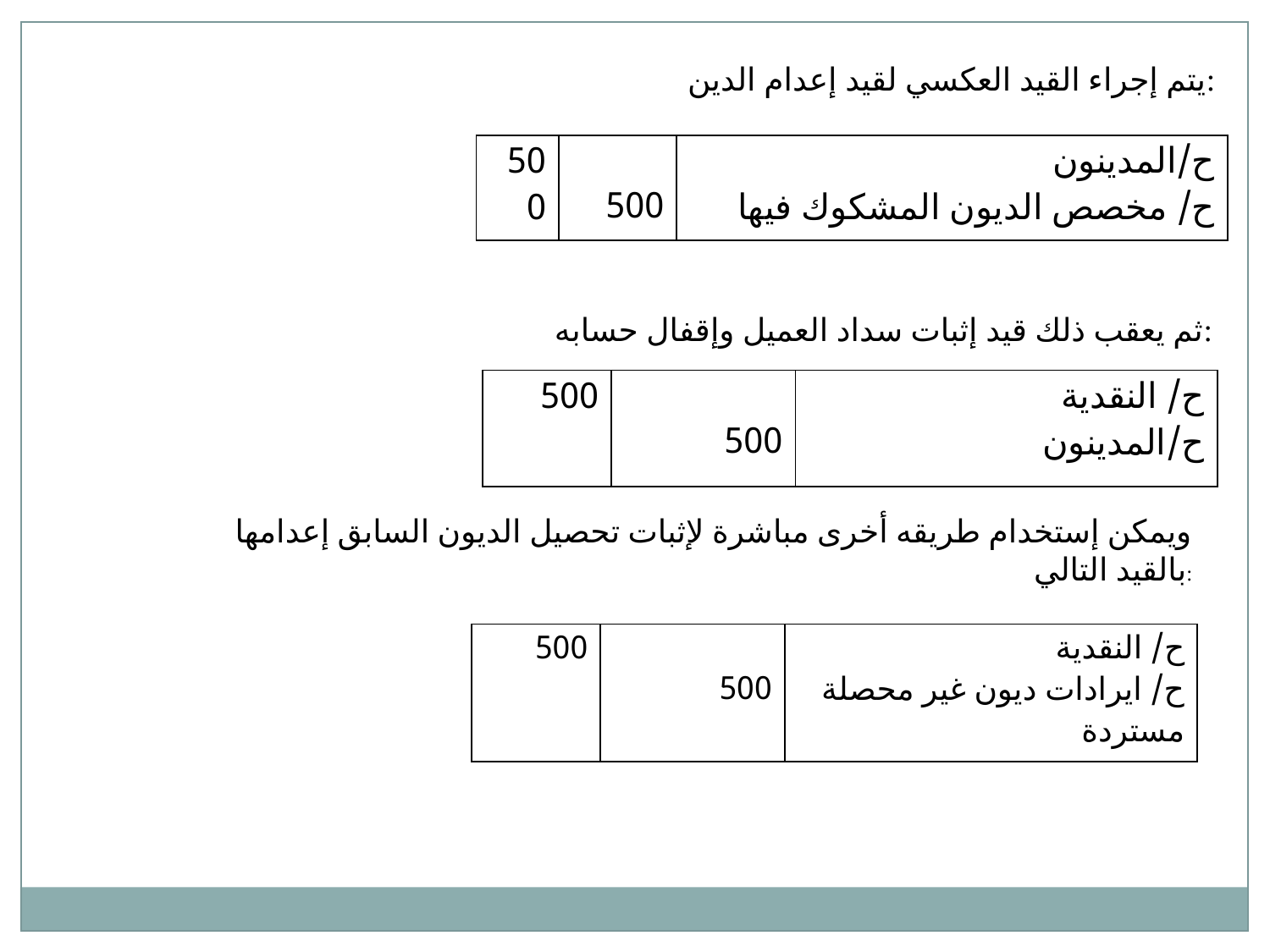

يتم إجراء القيد العكسي لقيد إعدام الدين:
| 500 | 500 | ح/المدينون ح/ مخصص الديون المشكوك فيها |
| --- | --- | --- |
ثم يعقب ذلك قيد إثبات سداد العميل وإقفال حسابه:
| 500 | 500 | ح/ النقدية ح/المدينون |
| --- | --- | --- |
ويمكن إستخدام طريقه أخرى مباشرة لإثبات تحصيل الديون السابق إعدامها بالقيد التالي:
| 500 | 500 | ح/ النقدية ح/ ايرادات ديون غير محصلة مستردة |
| --- | --- | --- |